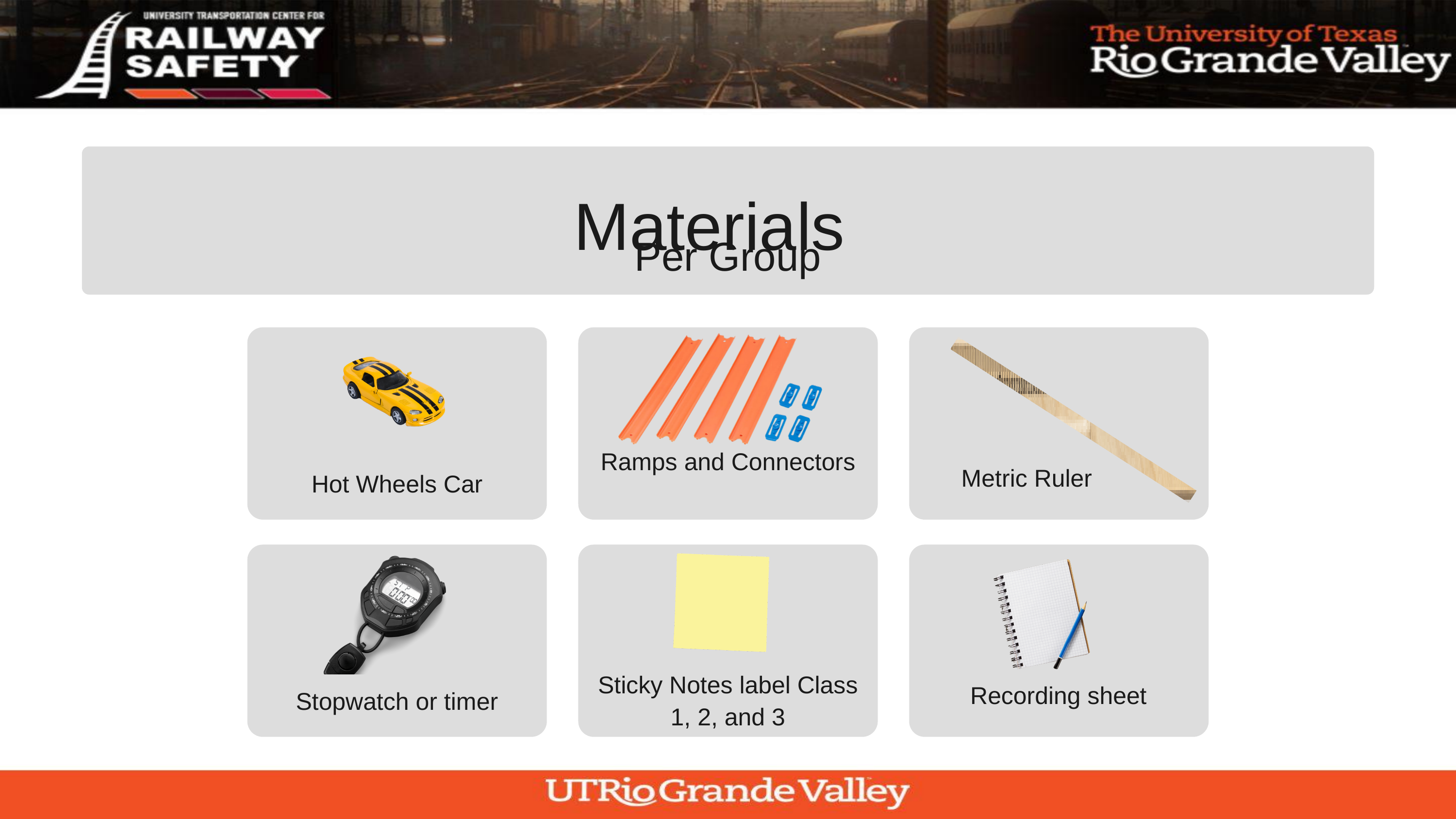

Materials
Per Group

Ramps and Connectors
 Metric Ruler
Hot Wheels Car

Sticky Notes label Class 1, 2, and 3
Recording sheet
Stopwatch or timer